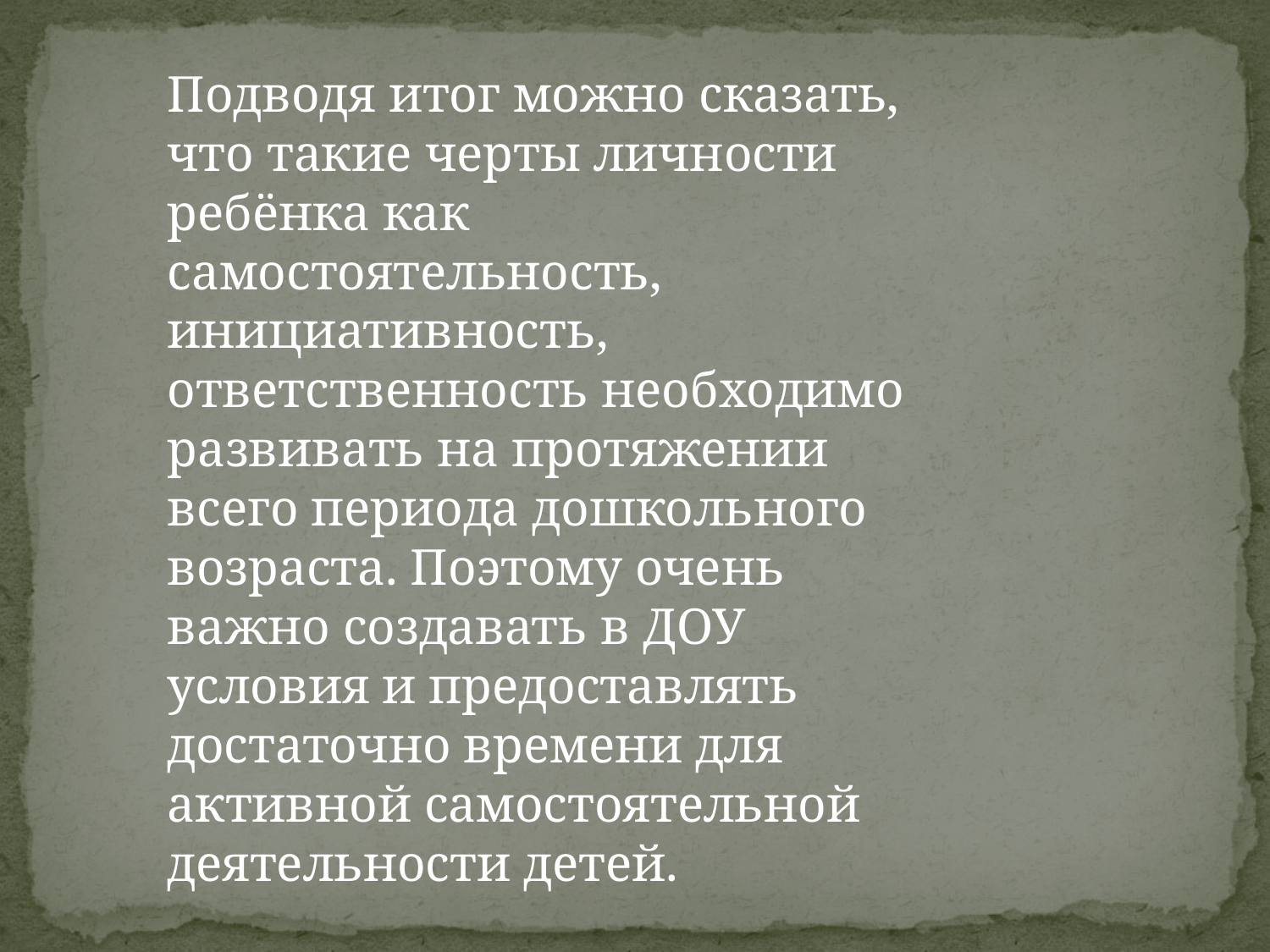

Подводя итог можно сказать, что такие черты личности ребёнка как самостоятельность, инициативность, ответственность необходимо развивать на протяжении всего периода дошкольного возраста. Поэтому очень важно создавать в ДОУ условия и предоставлять достаточно времени для активной самостоятельной деятельности детей.